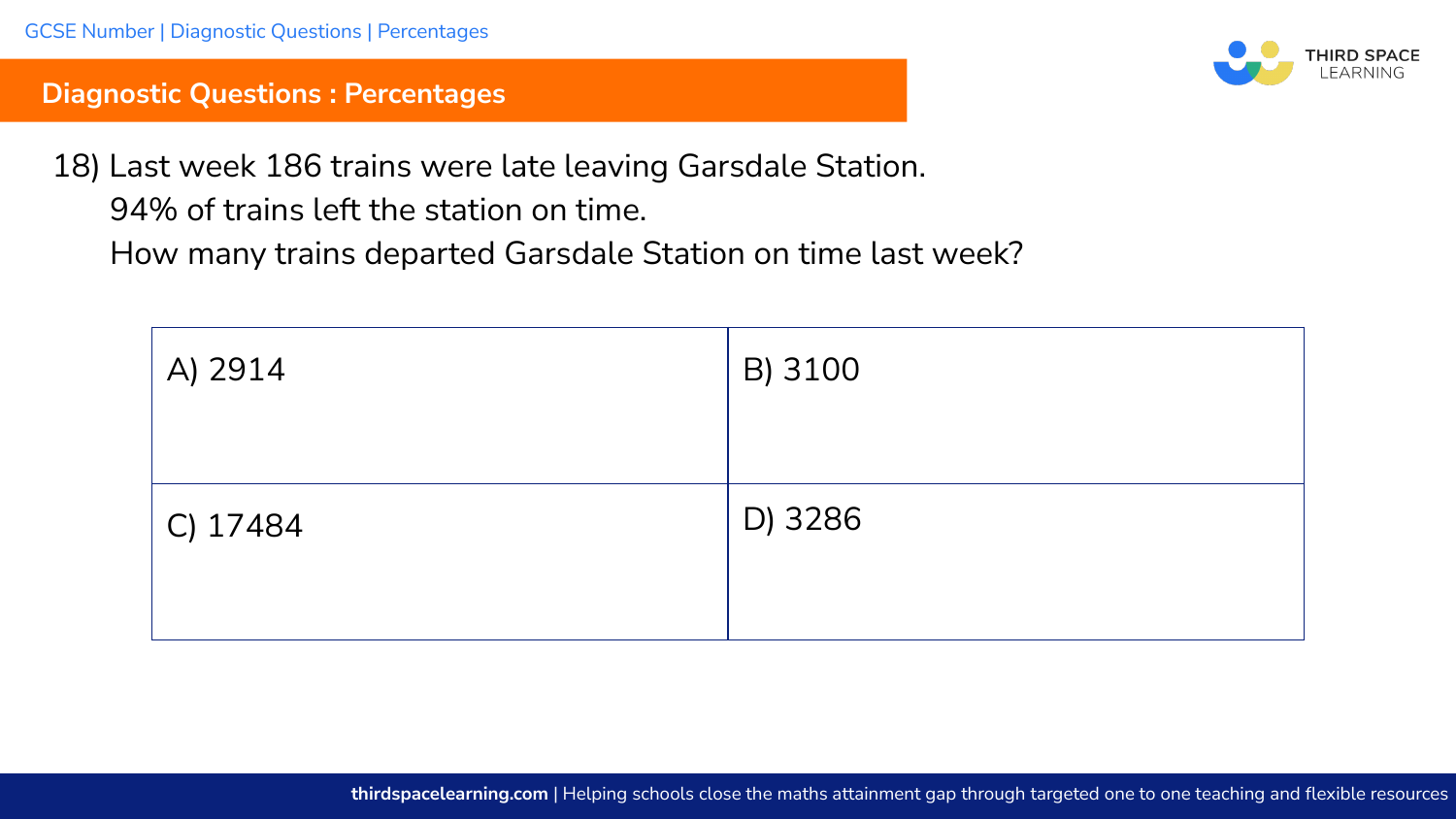

Diagnostic Questions : Percentages
| 18) Last week 186 trains were late leaving Garsdale Station. 94% of trains left the station on time. How many trains departed Garsdale Station on time last week? |
| --- |
| A) 2914 | B) 3100 |
| --- | --- |
| C) 17484 | D) 3286 |